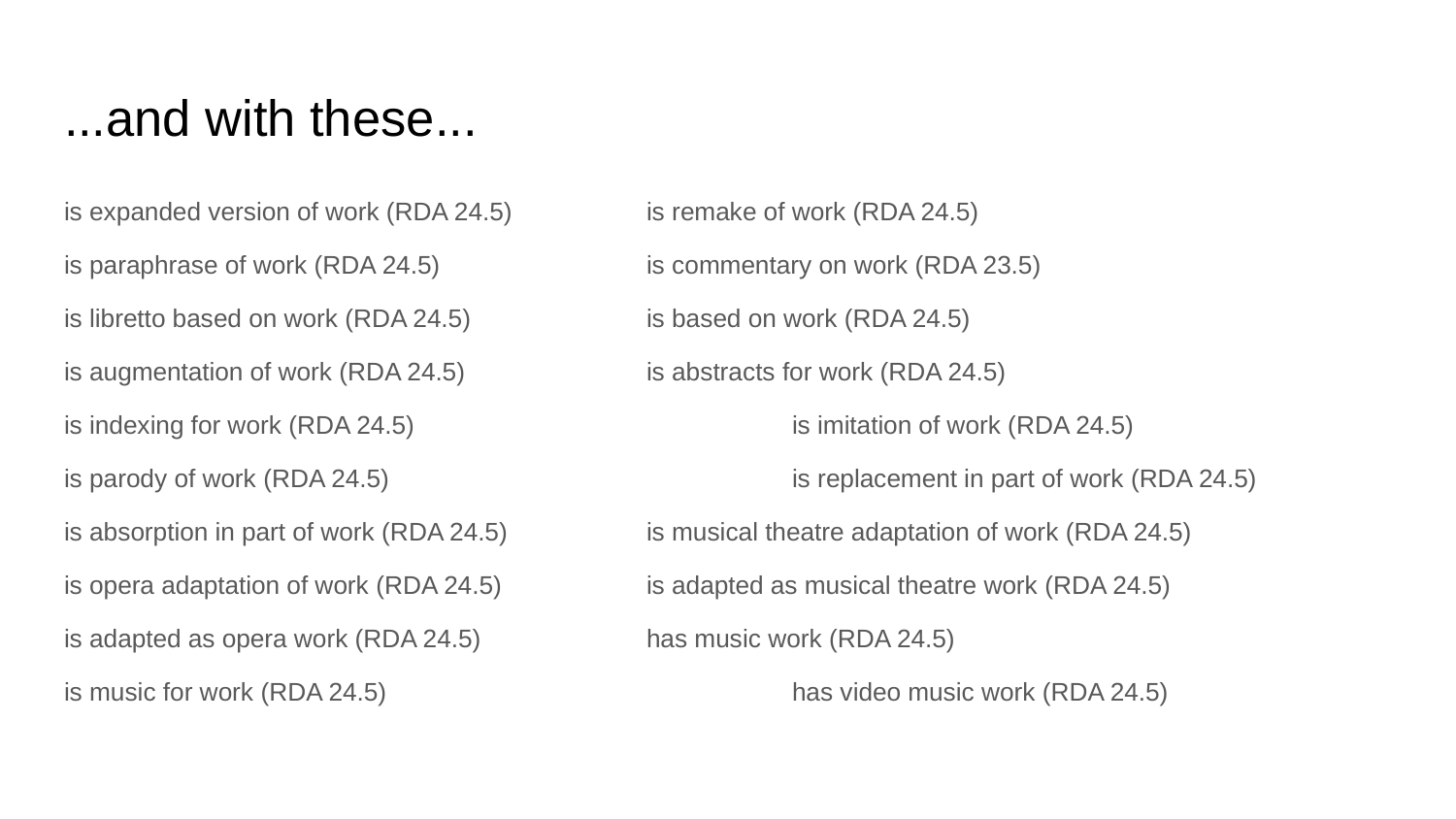

# ...and with these...
is expanded version of work (RDA 24.5)	is remake of work (RDA 24.5)
is paraphrase of work (RDA 24.5)		is commentary on work (RDA 23.5)
is libretto based on work (RDA 24.5)		is based on work (RDA 24.5)
is augmentation of work (RDA 24.5)		is abstracts for work (RDA 24.5)
is indexing for work (RDA 24.5)			is imitation of work (RDA 24.5)
is parody of work (RDA 24.5)			is replacement in part of work (RDA 24.5)
is absorption in part of work (RDA 24.5)	is musical theatre adaptation of work (RDA 24.5)
is opera adaptation of work (RDA 24.5)	is adapted as musical theatre work (RDA 24.5)
is adapted as opera work (RDA 24.5)		has music work (RDA 24.5)
is music for work (RDA 24.5)			has video music work (RDA 24.5)